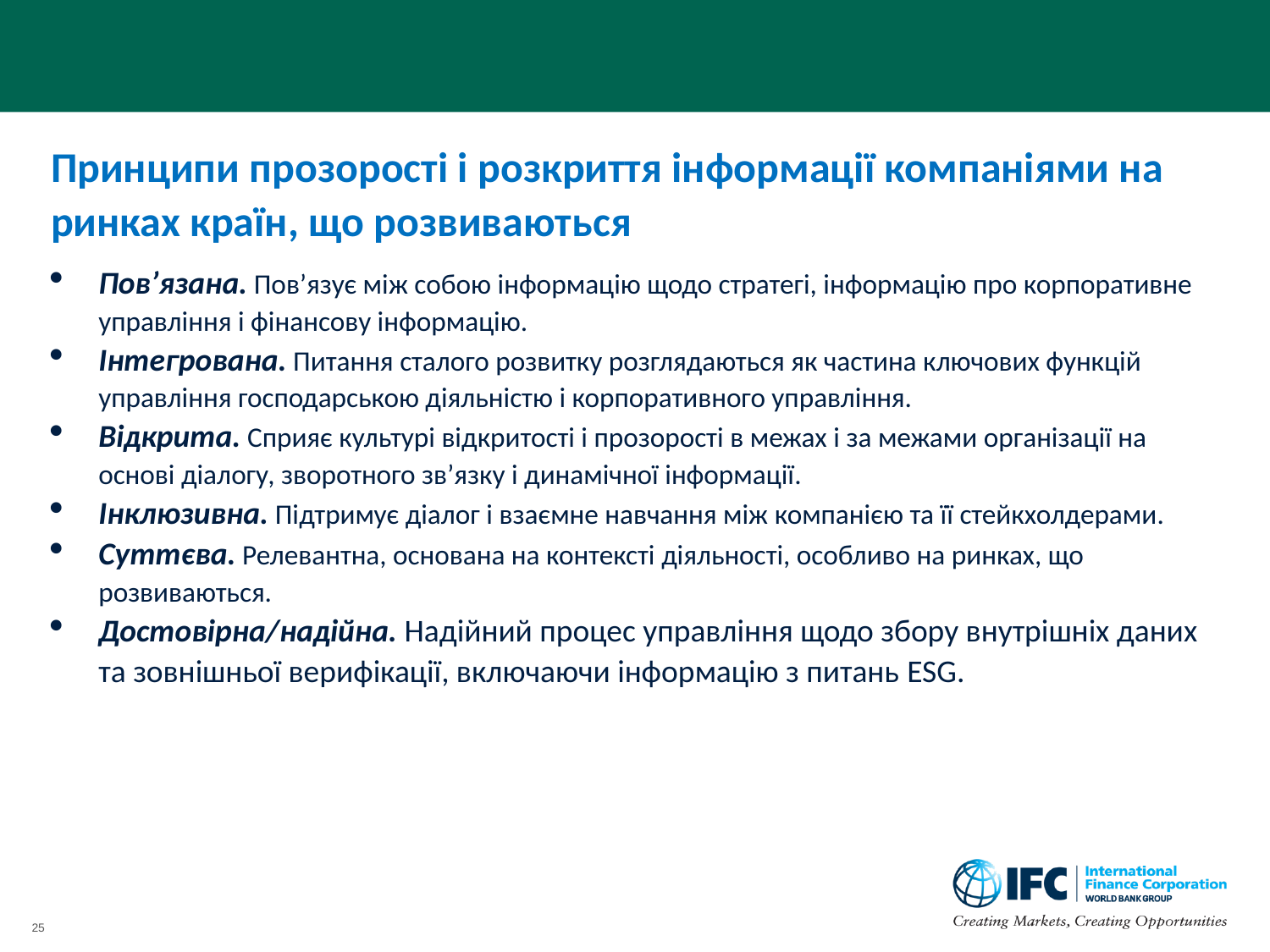

Принципи прозорості і розкриття інформації компаніями на ринках країн, що розвиваються
Пов’язана. Пов’язує між собою інформацію щодо стратегі, інформацію про корпоративне управління і фінансову інформацію.
Інтегрована. Питання сталого розвитку розглядаються як частина ключових функцій управління господарською діяльністю і корпоративного управління.
Відкрита. Сприяє культурі відкритості і прозорості в межах і за межами організації на основі діалогу, зворотного зв’язку і динамічної інформації.
Інклюзивна. Підтримує діалог і взаємне навчання між компанією та її стейкхолдерами.
Суттєва. Релевантна, основана на контексті діяльності, особливо на ринках, що розвиваються.
Достовірна/надійна. Надійний процес управління щодо збору внутрішніх даних та зовнішньої верифікації, включаючи інформацію з питань ESG.
25